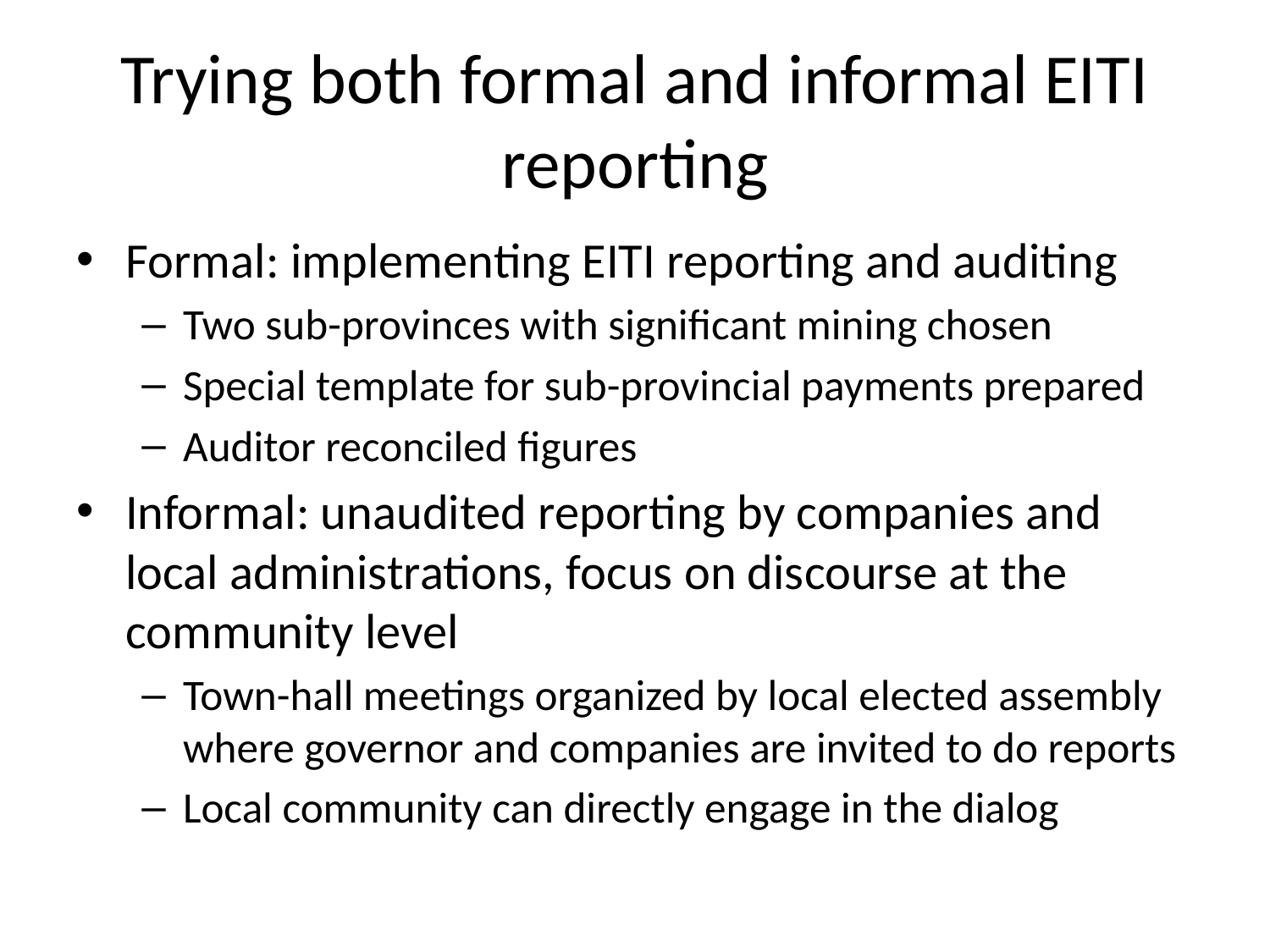

# Trying both formal and informal EITI reporting
Formal: implementing EITI reporting and auditing
Two sub-provinces with significant mining chosen
Special template for sub-provincial payments prepared
Auditor reconciled figures
Informal: unaudited reporting by companies and local administrations, focus on discourse at the community level
Town-hall meetings organized by local elected assembly where governor and companies are invited to do reports
Local community can directly engage in the dialog